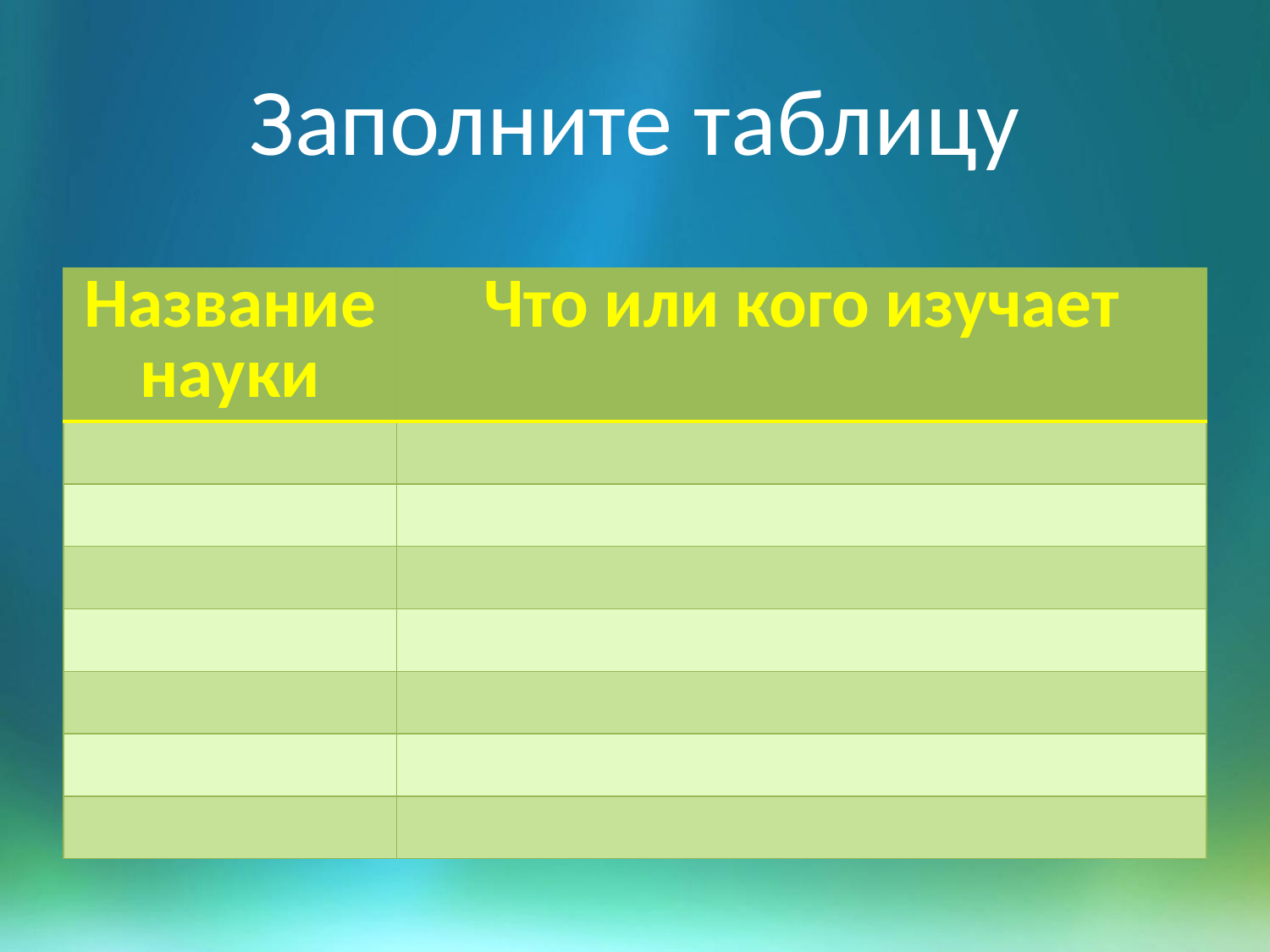

# Заполните таблицу
| Название науки | Что или кого изучает |
| --- | --- |
|  |  |
|  |  |
|  |  |
|  |  |
|  |  |
|  |  |
|  |  |